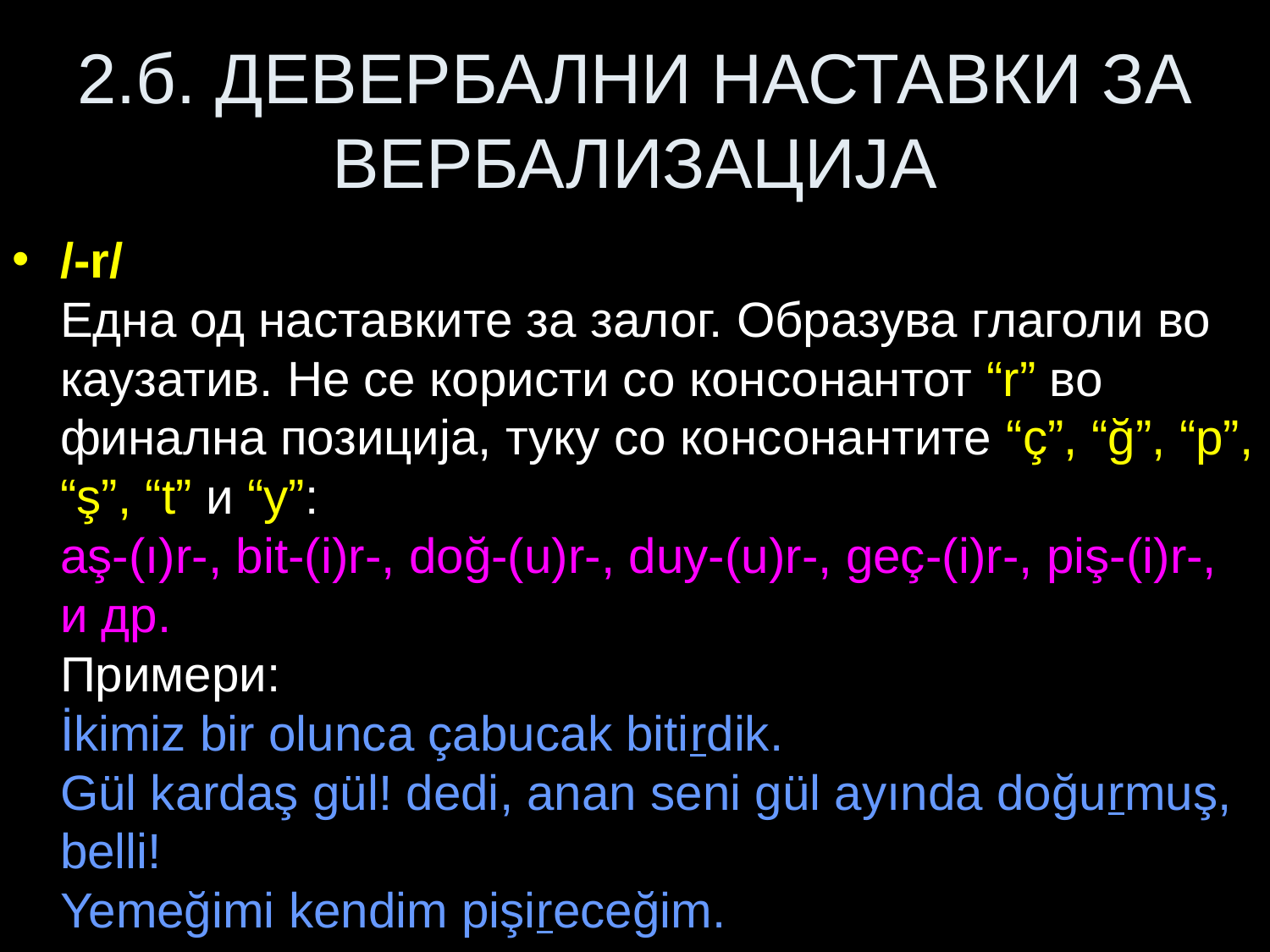

# 2.б. ДЕВЕРБАЛНИ НАСТАВКИ ЗА ВЕРБАЛИЗАЦИЈА
/-r/
Една од наставките за залог. Образува глаголи во каузатив. Не се користи со консонантот “r” во финална позиција, туку со консонантите “ç”, “ğ”, “p”, “ş”, “t” и “y”:
aş-(ı)r-, bit-(i)r-, doğ-(u)r-, duy-(u)r-, geç-(i)r-, piş-(i)r-, и др.
Примери:
İkimiz bir olunca çabucak bitirdik.
Gül kardaş gül! dedi, anan seni gül ayında doğurmuş, belli!
Yemeğimi kendim pişireceğim.